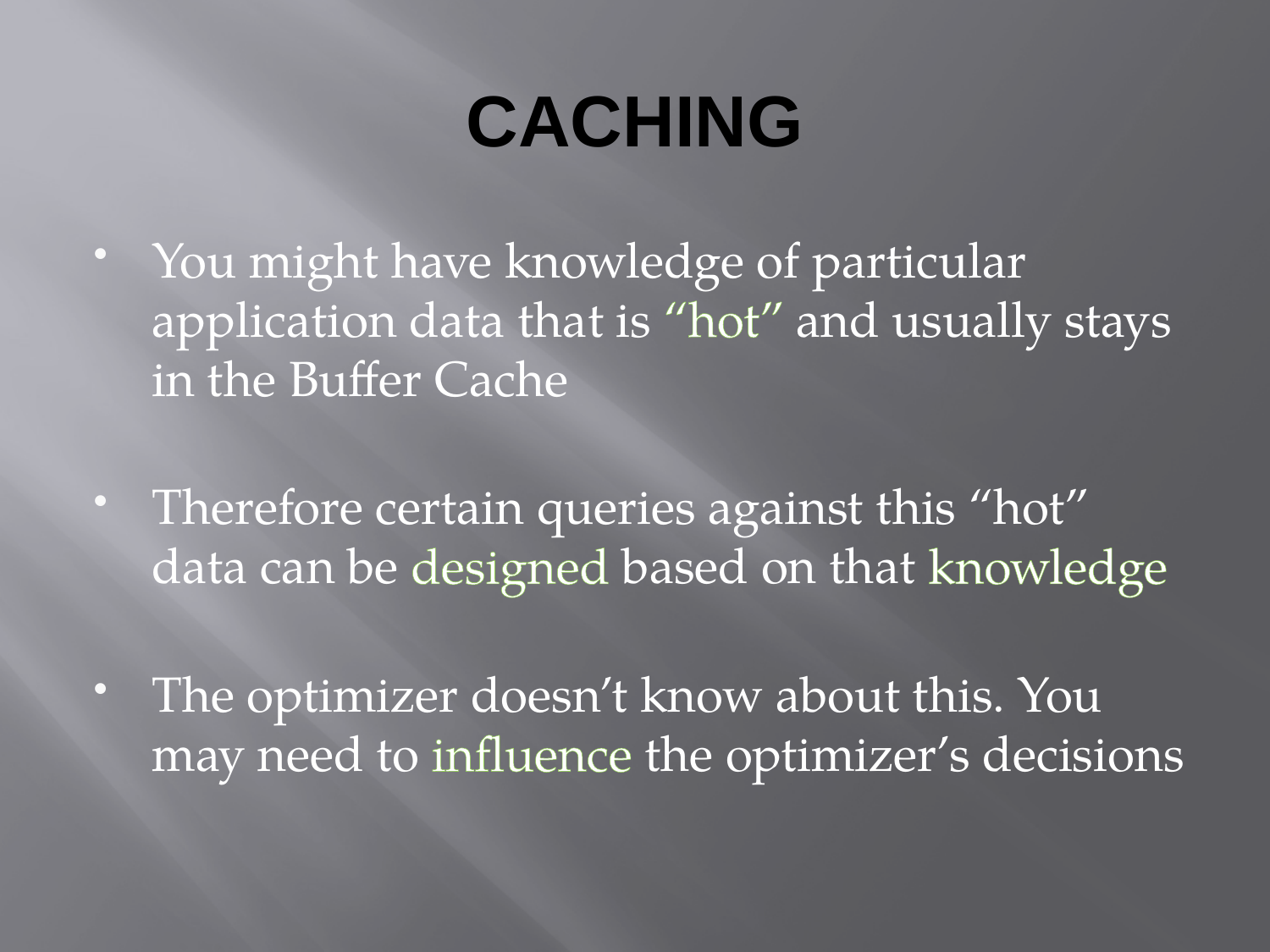

# CACHING
You might have knowledge of particular application data that is “hot” and usually stays in the Buffer Cache
Therefore certain queries against this “hot” data can be designed based on that knowledge
The optimizer doesn’t know about this. You may need to influence the optimizer’s decisions